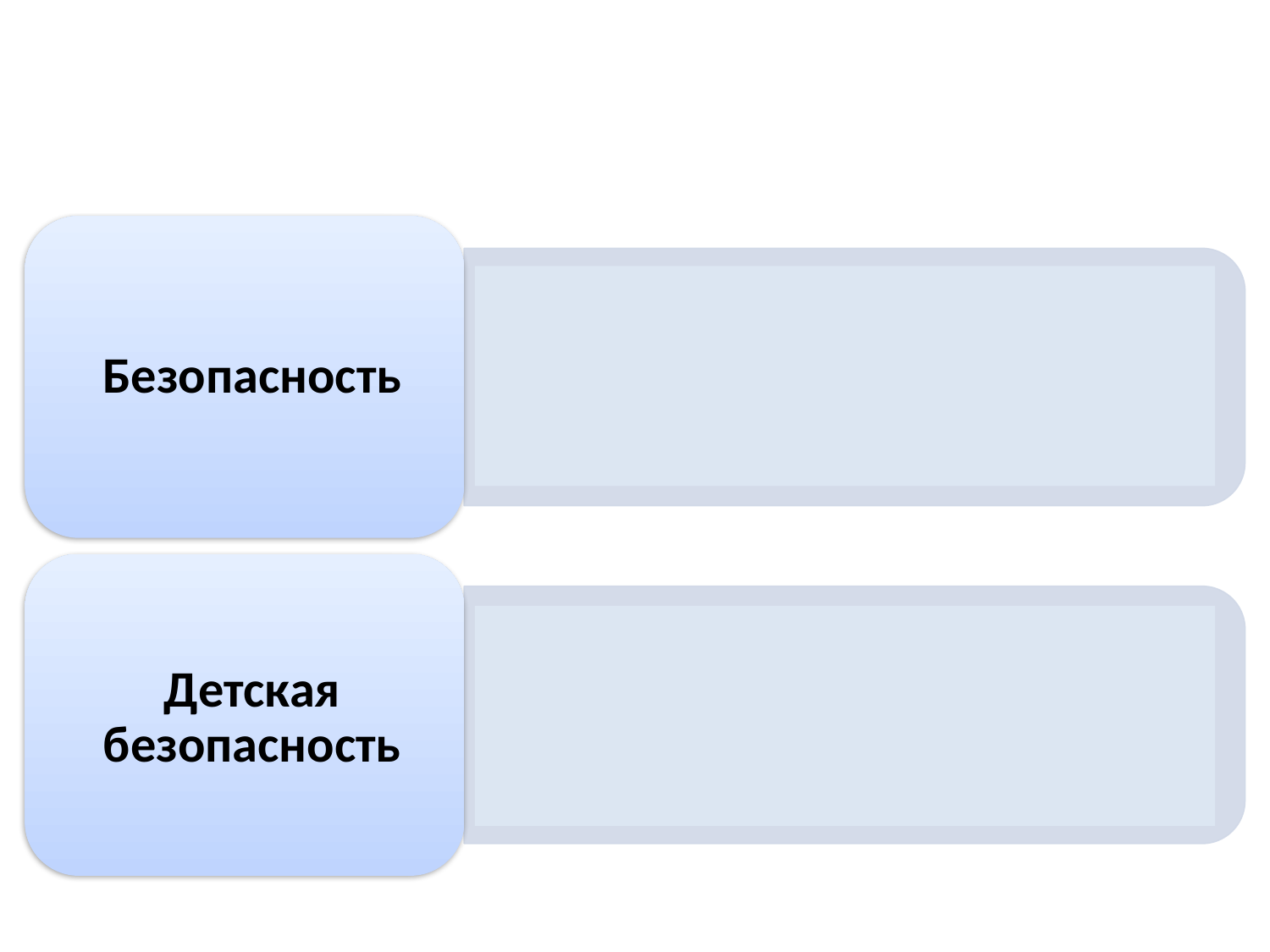

защищенность человека               от опасных ситуаций
Безопасность
система условий, обеспечивающих охрану жизни и здоровья детей,                              где бы они ни находились

Детская безопасность